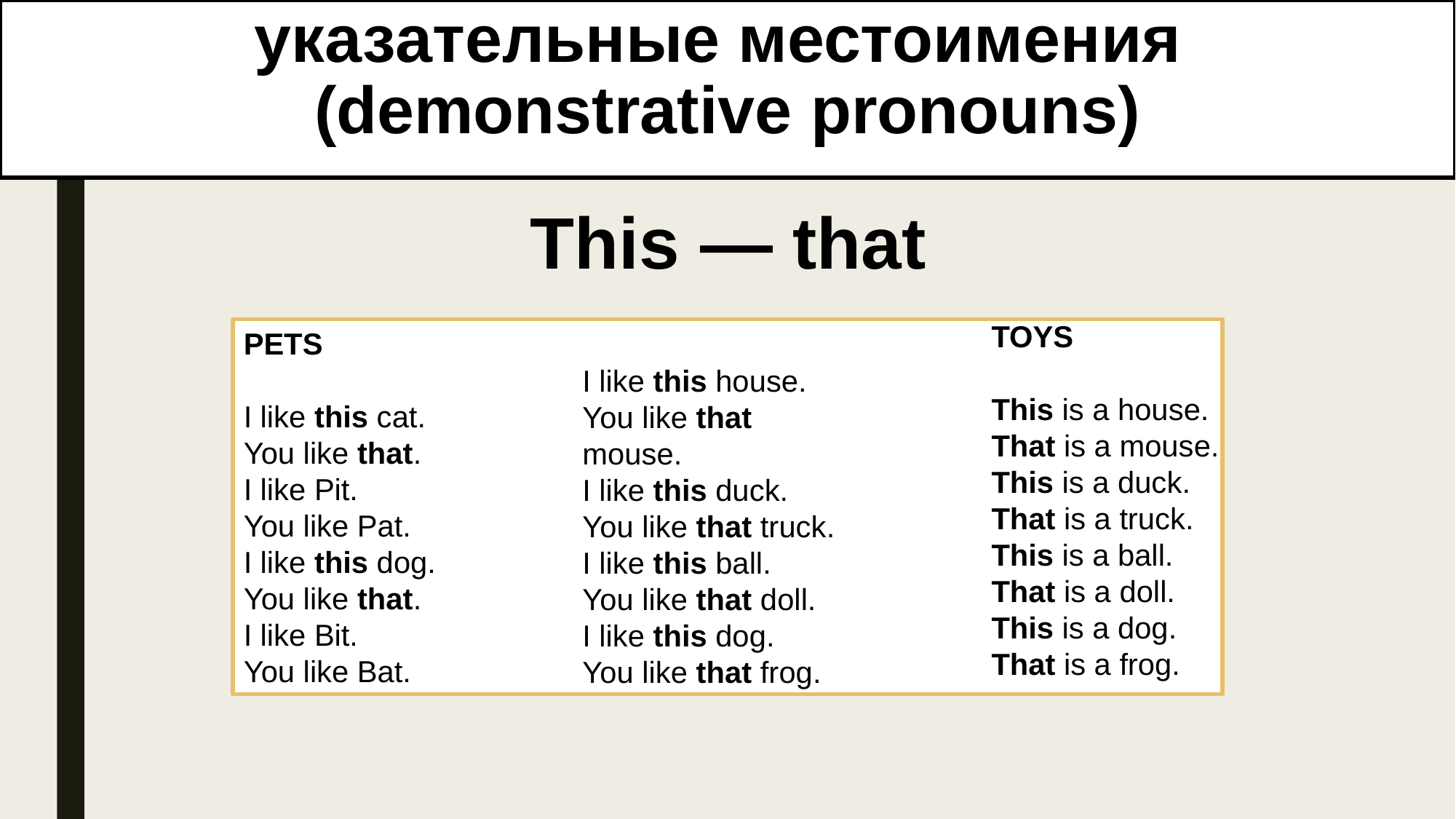

# указательные местоимения (demonstrative pronouns)
This — that
TOYS

This is a house.
That is a mouse.
This is a duck.
That is a truck.
This is a ball.
That is a doll.
This is a dog.
That is a frog.
PETS

I like this cat.
You like that.
I like Pit.
You like Pat.
I like this dog.
You like that.
I like Bit.
You like Bat.
I like this house.
You like that mouse.
I like this duck.
You like that truck.
I like this ball.
You like that doll.
I like this dog.
You like that frog.